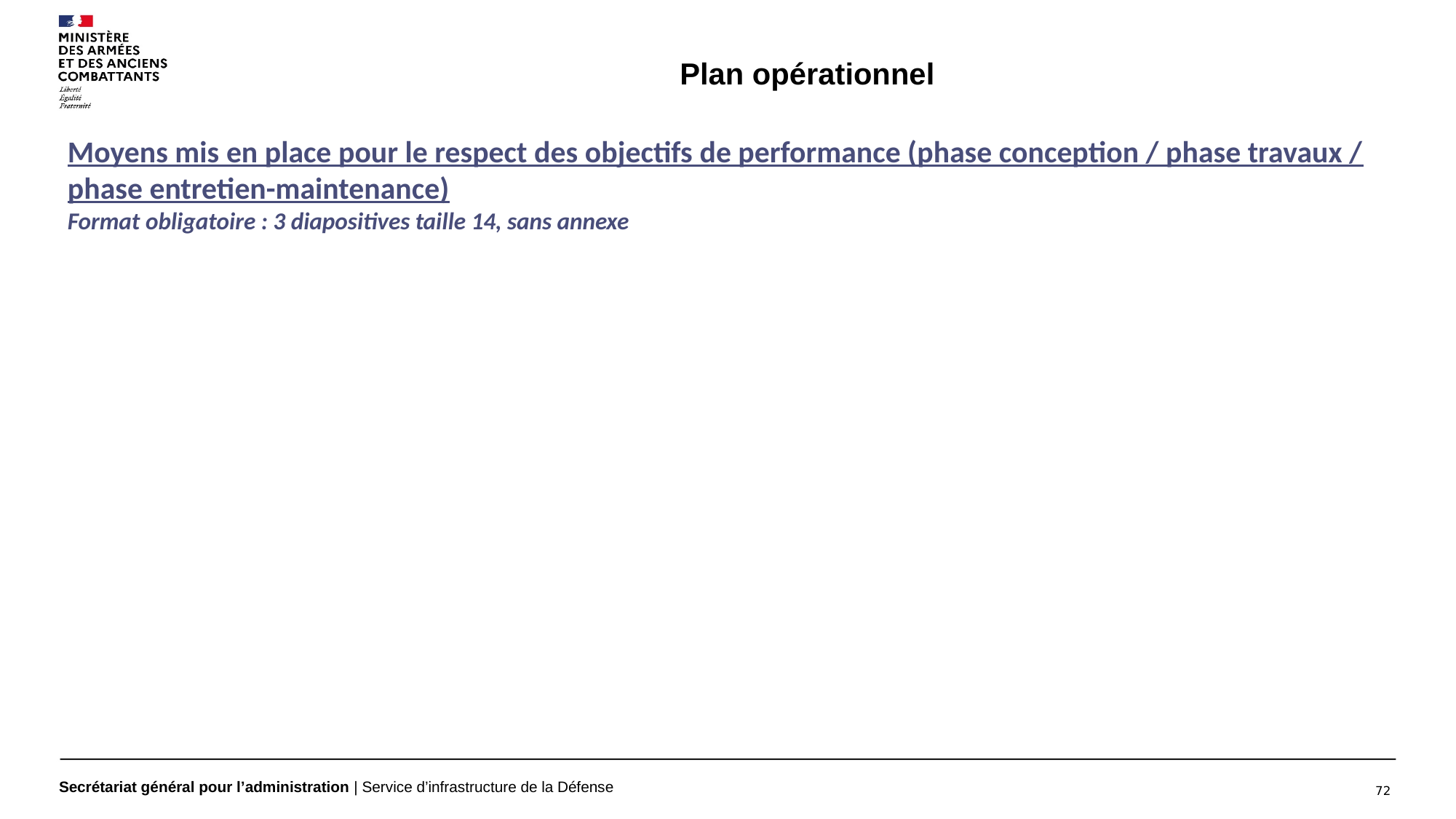

# Plan opérationnel
Moyens mis en place pour le respect des objectifs de performance (phase conception / phase travaux / phase entretien-maintenance)
Format obligatoire : 3 diapositives taille 14, sans annexe

72